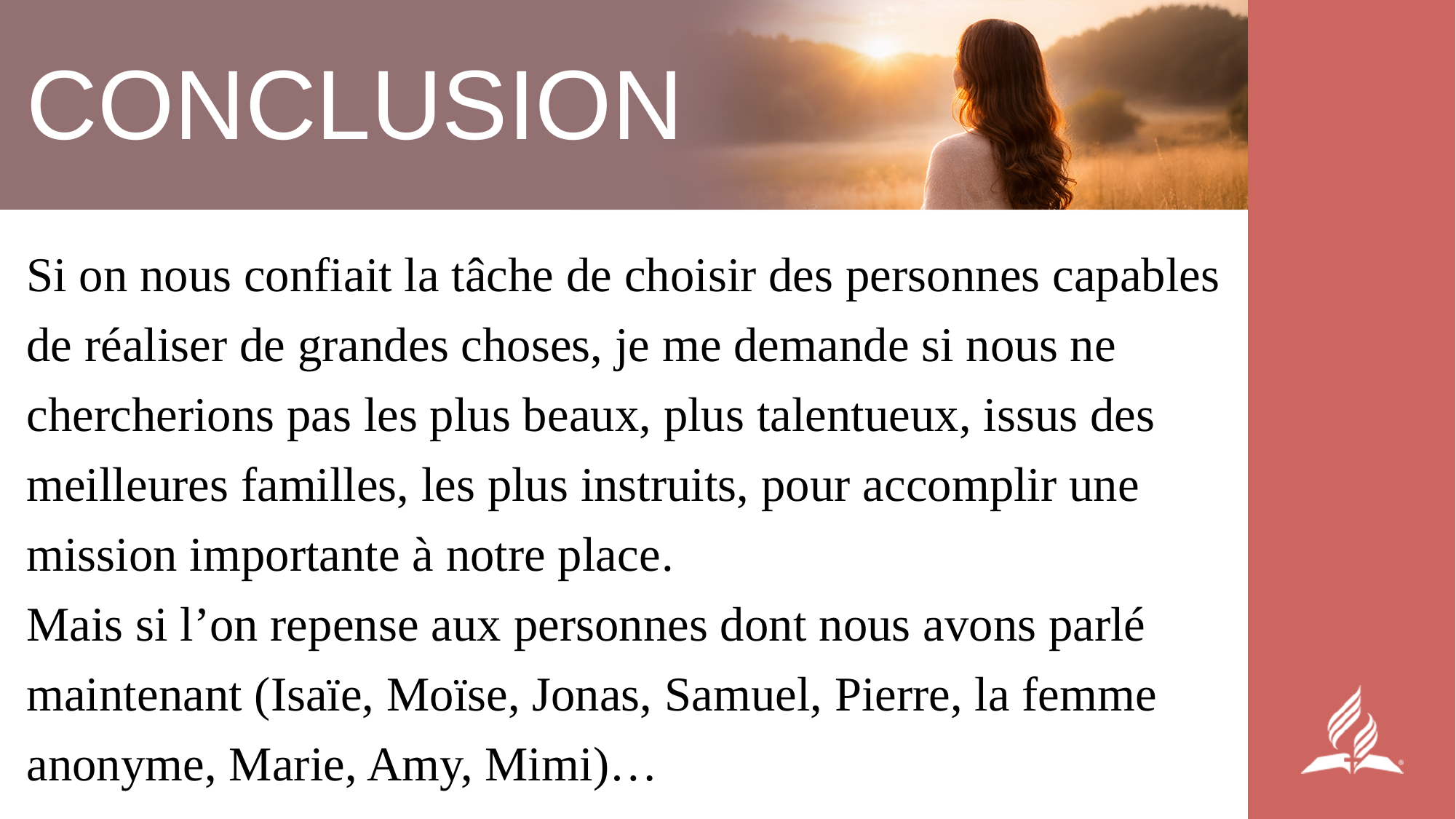

CONCLUSION

Si on nous confiait la tâche de choisir des personnes capables de réaliser de grandes choses, je me demande si nous ne chercherions pas les plus beaux, plus talentueux, issus des meilleures familles, les plus instruits, pour accomplir une mission importante à notre place.
Mais si l’on repense aux personnes dont nous avons parlé maintenant (Isaïe, Moïse, Jonas, Samuel, Pierre, la femme anonyme, Marie, Amy, Mimi)…